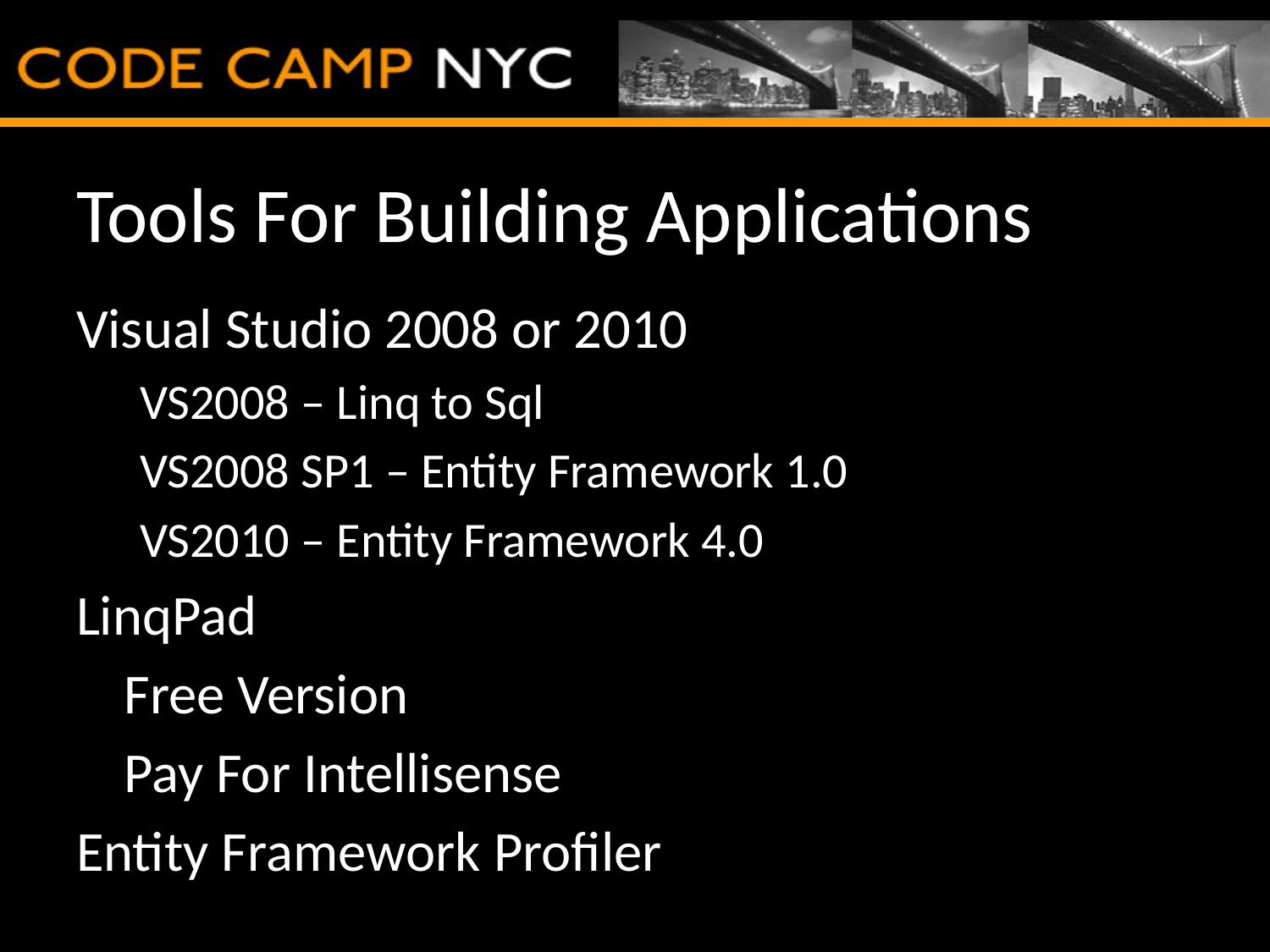

# Tools For Building Applications
Visual Studio 2008 or 2010
VS2008 – Linq to Sql
VS2008 SP1 – Entity Framework 1.0
VS2010 – Entity Framework 4.0
LinqPad
	Free Version
	Pay For Intellisense
Entity Framework Profiler